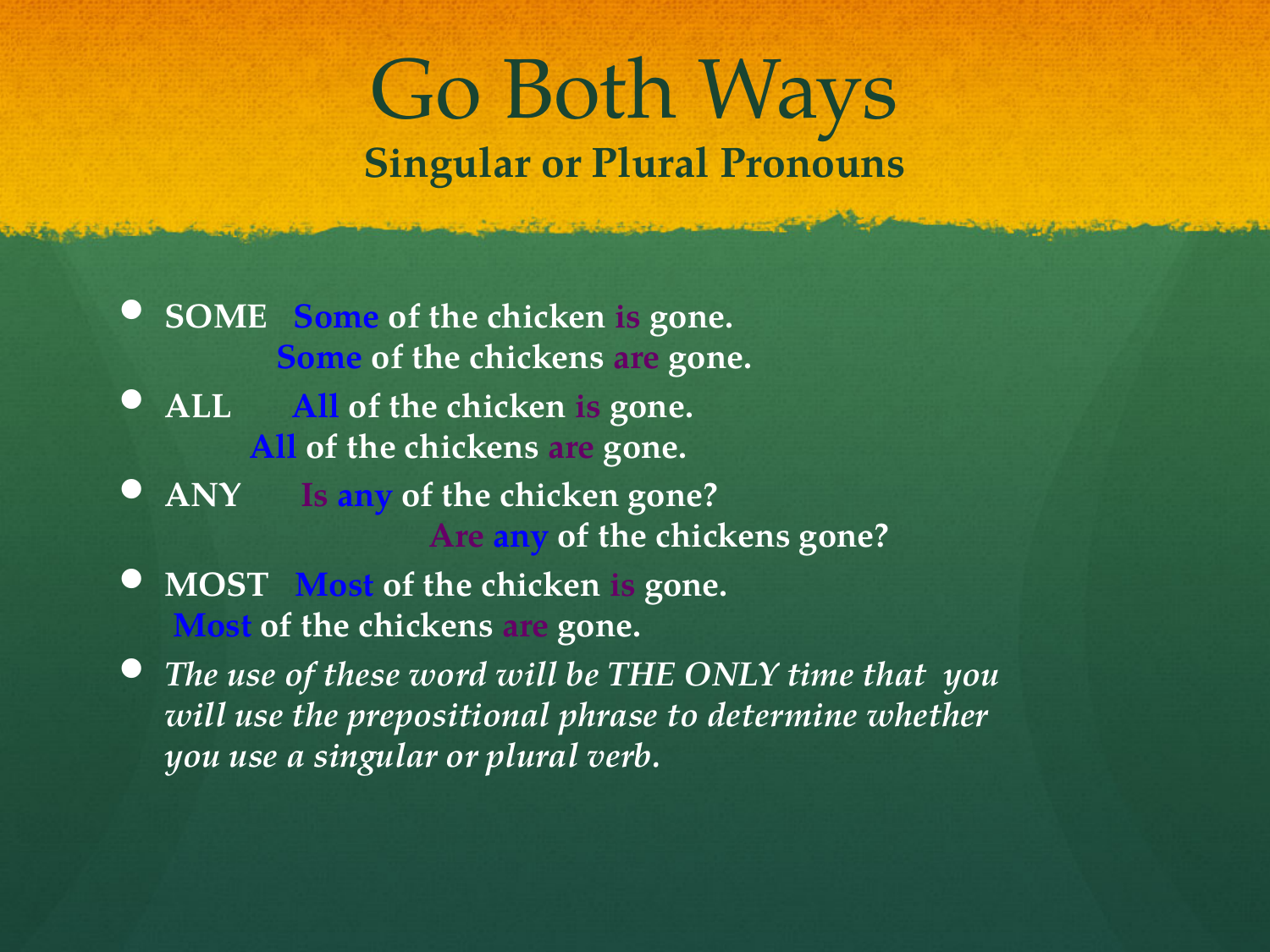

# Go Both Ways Singular or Plural Pronouns
SOME   Some of the chicken is gone.                                        	      Some of the chickens are gone.
ALL       All of the chicken is gone.                                 	               All of the chickens are gone.
ANY       Is any of the chicken gone?                       	                                    	      Are any of the chickens gone?
MOST   Most of the chicken is gone.                         	   	      Most of the chickens are gone.
The use of these word will be THE ONLY time that  you will use the prepositional phrase to determine whether you use a singular or plural verb.